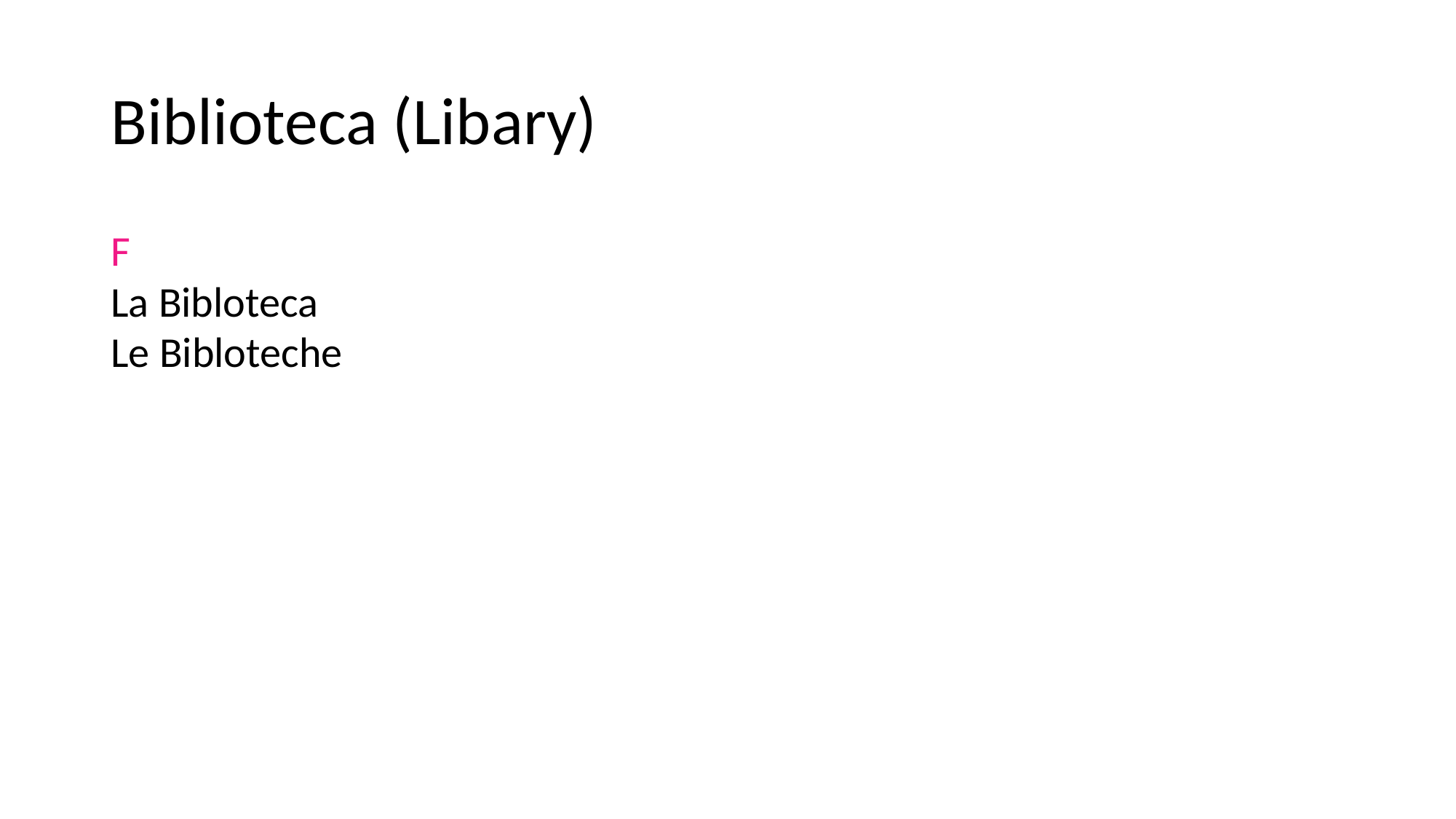

# Biblioteca (Libary)
F
La Bibloteca
Le Bibloteche